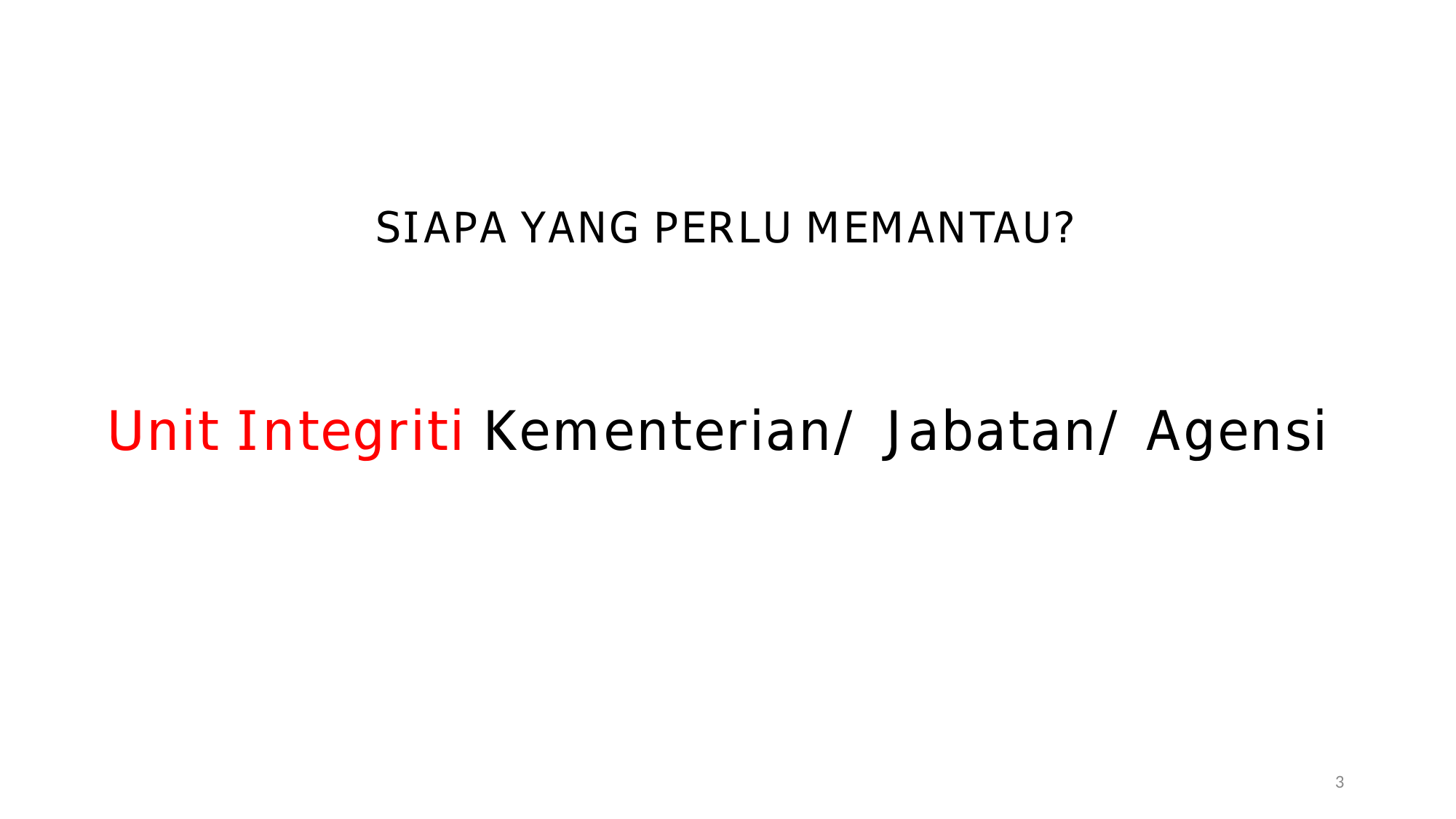

SIAPA YANG PERLU MEMANTAU?
Unit Integriti Kementerian/ Jabatan/ Agensi
3